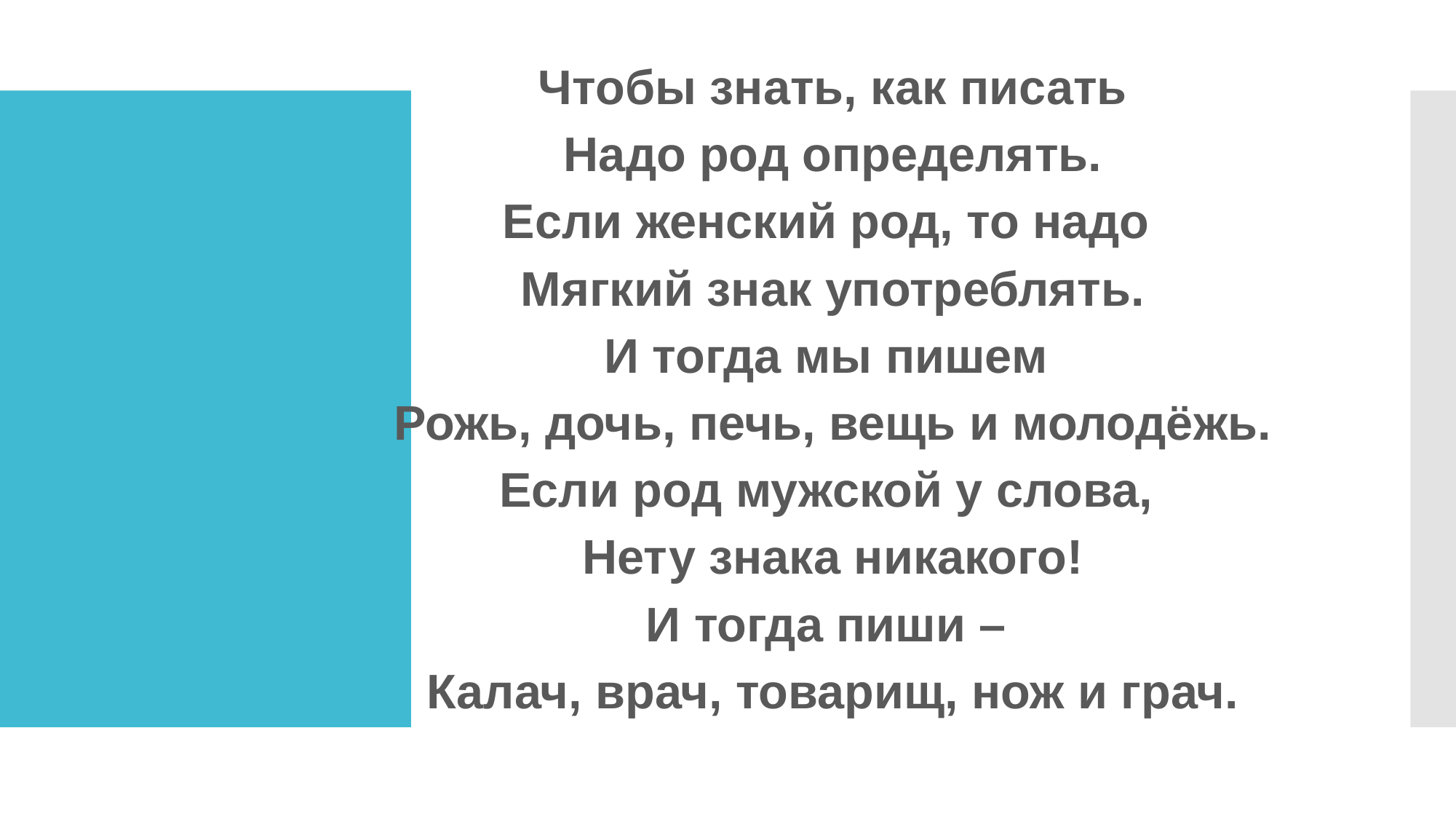

Чтобы знать, как писать
Надо род определять.
Если женский род, то надо
Мягкий знак употреблять.
И тогда мы пишем
Рожь, дочь, печь, вещь и молодёжь.
Если род мужской у слова,
Нету знака никакого!
И тогда пиши –
Калач, врач, товарищ, нож и грач.